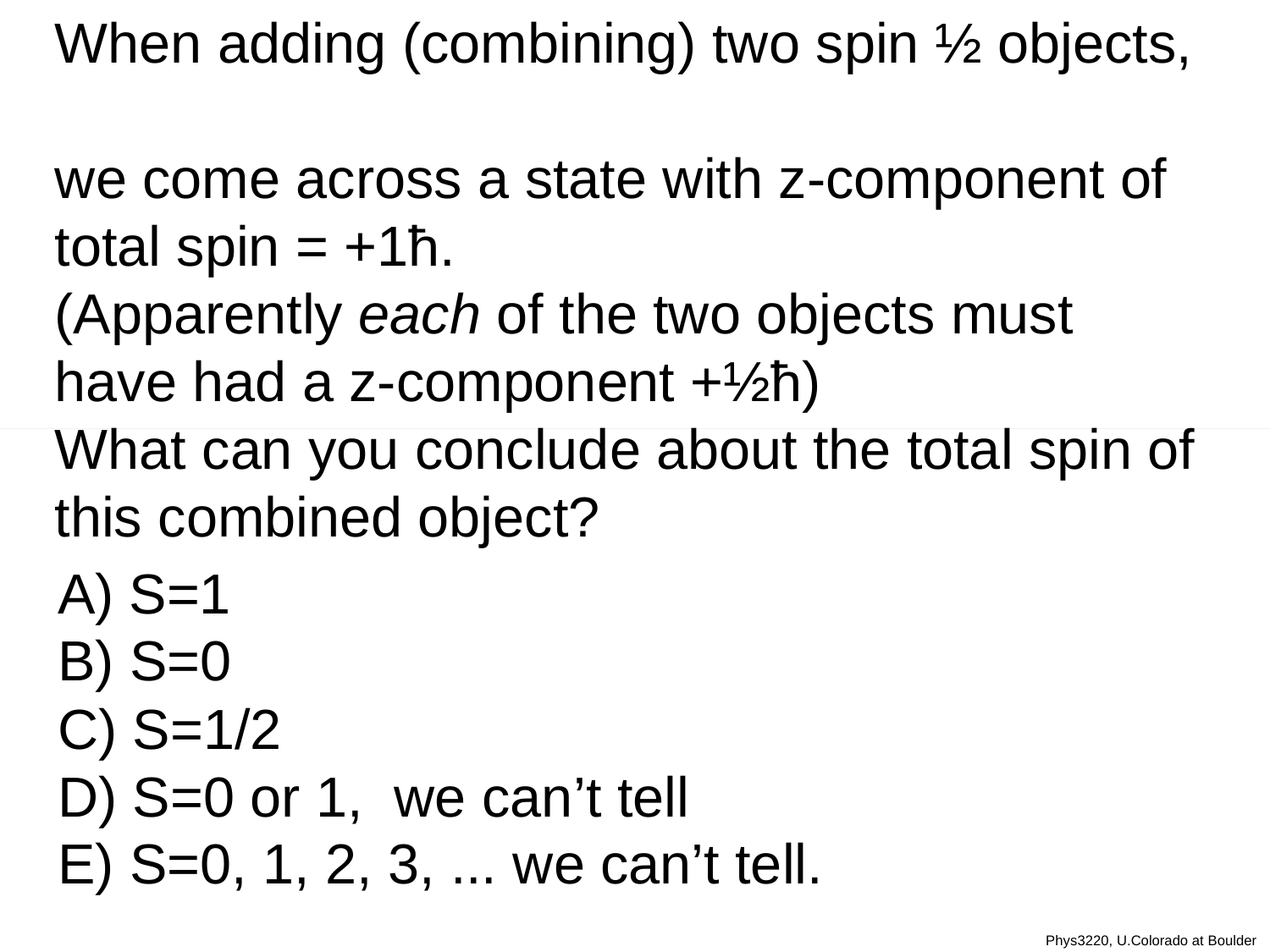

When adding (combining) two spin ½ objects,
we come across a state with z-component of total spin = +1ħ.
(Apparently each of the two objects must have had a z-component +½ħ)
What can you conclude about the total spin of this combined object?

S=1
B) S=0
C) S=1/2
D) S=0 or 1,  we can’t tell
E) S=0, 1, 2, 3, ... we can’t tell.